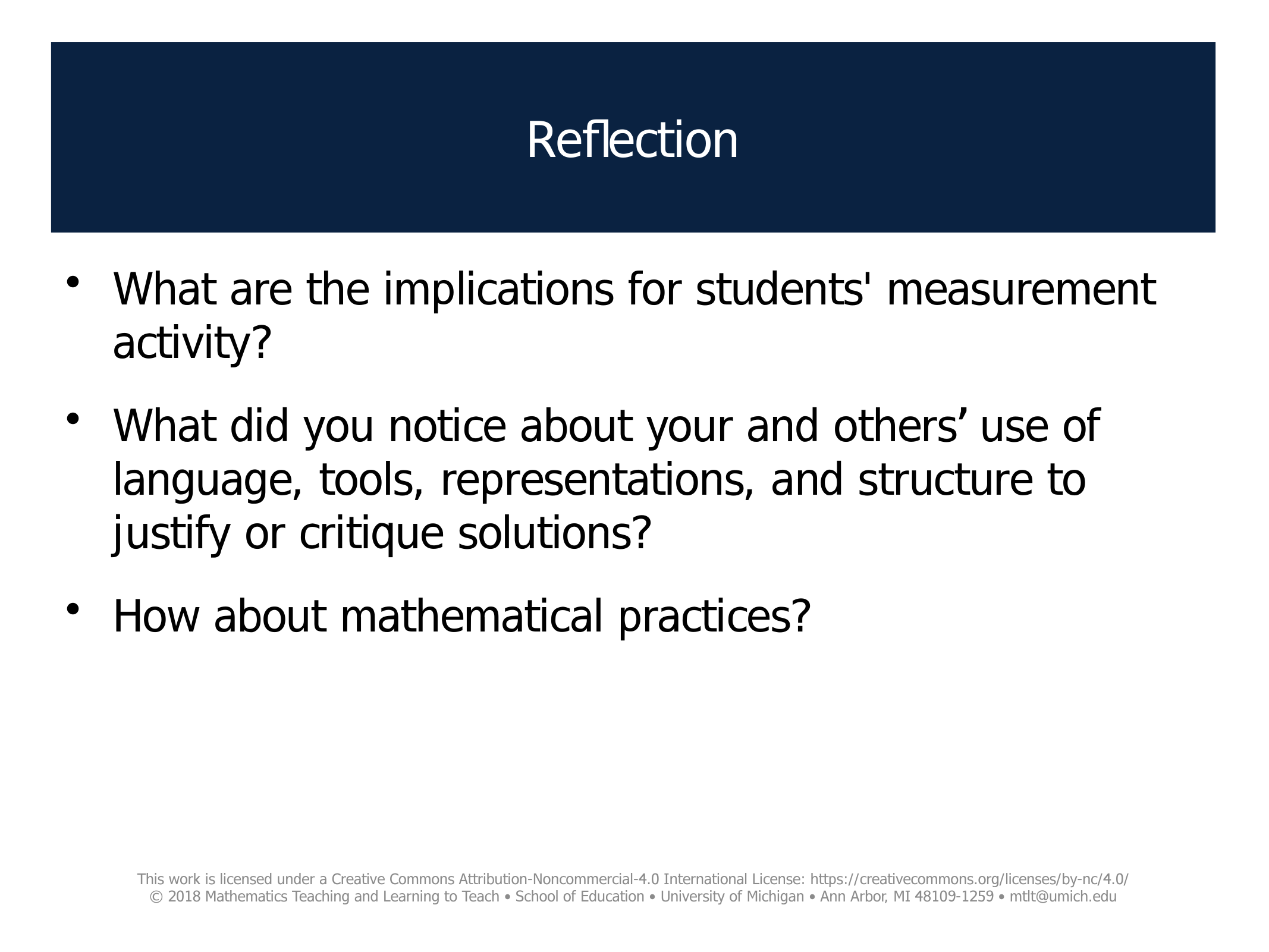

# Reflection
What are the implications for students' measurement activity?
What did you notice about your and others’ use of language, tools, representations, and structure to justify or critique solutions?
How about mathematical practices?
This work is licensed under a Creative Commons Attribution-Noncommercial-4.0 International License: https://creativecommons.org/licenses/by-nc/4.0/
© 2018 Mathematics Teaching and Learning to Teach • School of Education • University of Michigan • Ann Arbor, MI 48109-1259 • mtlt@umich.edu